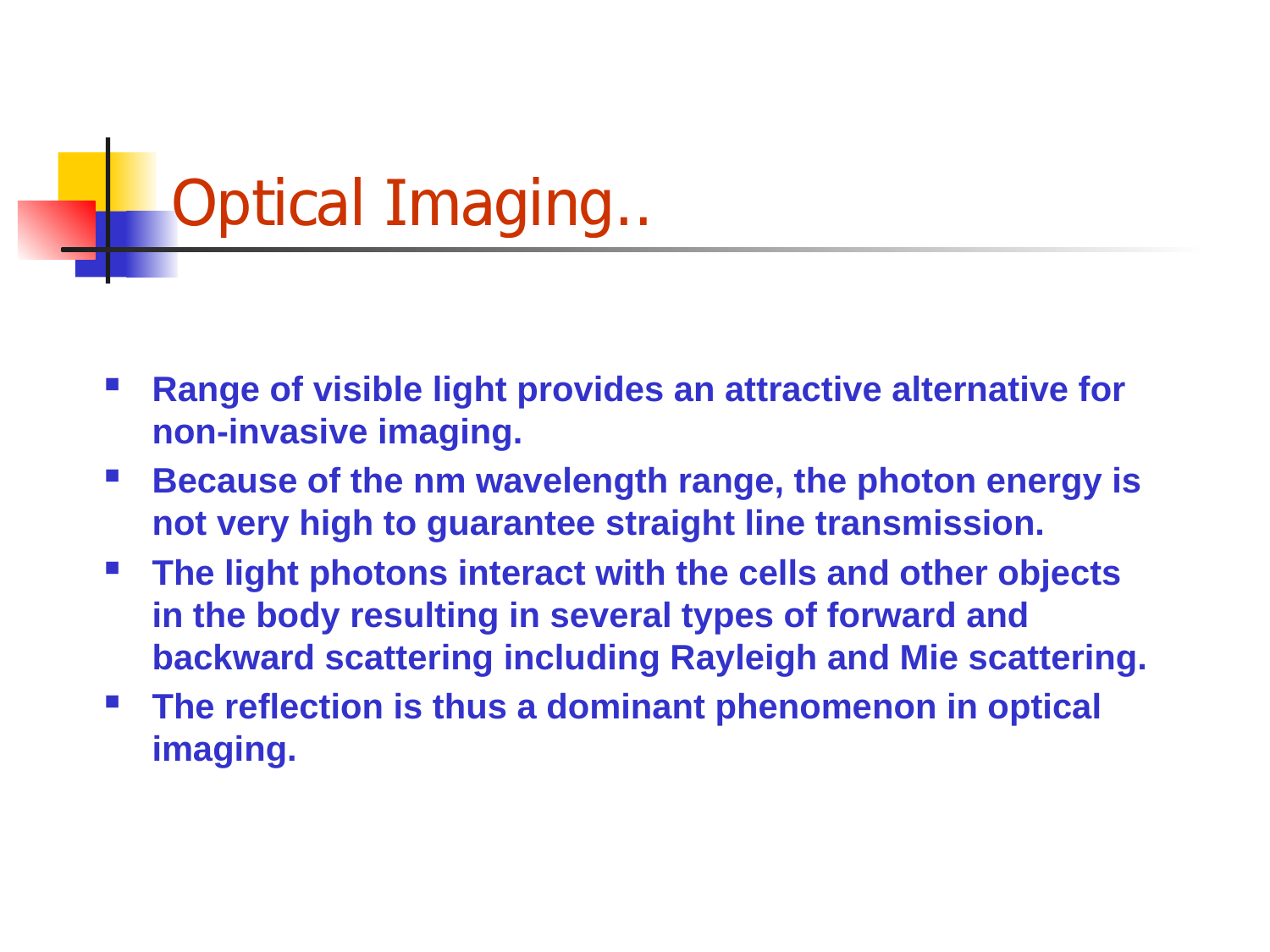

# Optical Imaging..
Range of visible light provides an attractive alternative for non-invasive imaging.
Because of the nm wavelength range, the photon energy is not very high to guarantee straight line transmission.
The light photons interact with the cells and other objects in the body resulting in several types of forward and backward scattering including Rayleigh and Mie scattering.
The reflection is thus a dominant phenomenon in optical imaging.